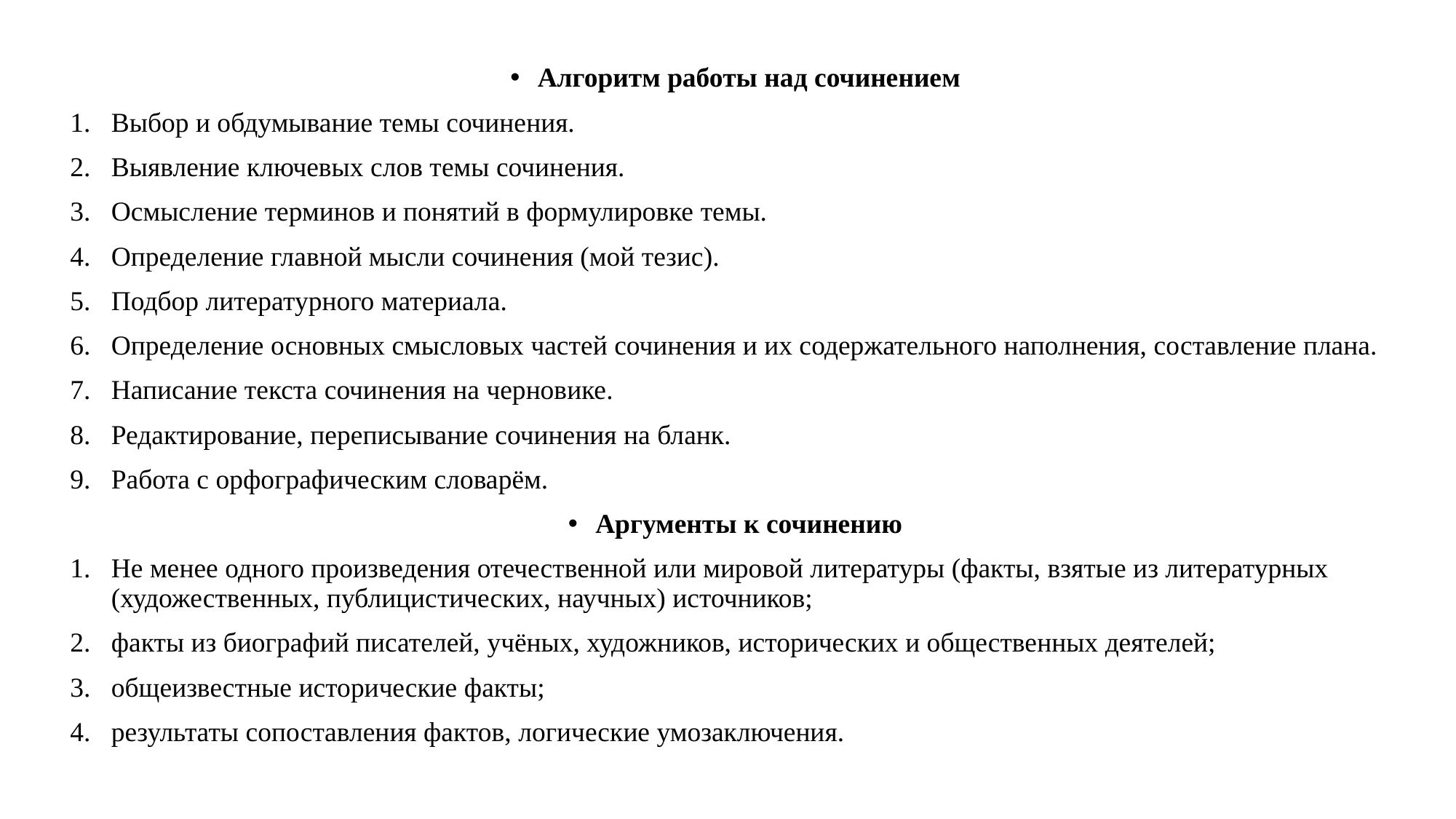

#
Алгоритм работы над сочинением
Выбор и обдумывание темы сочинения.
Выявление ключевых слов темы сочинения.
Осмысление терминов и понятий в формулировке темы.
Определение главной мысли сочинения (мой тезис).
Подбор литературного материала.
Определение основных смысловых частей сочинения и их содержательного наполнения, составление плана.
Написание текста сочинения на черновике.
Редактирование, переписывание сочинения на бланк.
Работа с орфографическим словарём.
Аргументы к сочинению
Не менее одного произведения отечественной или мировой литературы (факты, взятые из литературных (художественных, публицистических, научных) источников;
факты из биографий писателей, учёных, художников, исторических и общественных деятелей;
общеизвестные исторические факты;
результаты сопоставления фактов, логические умозаключения.